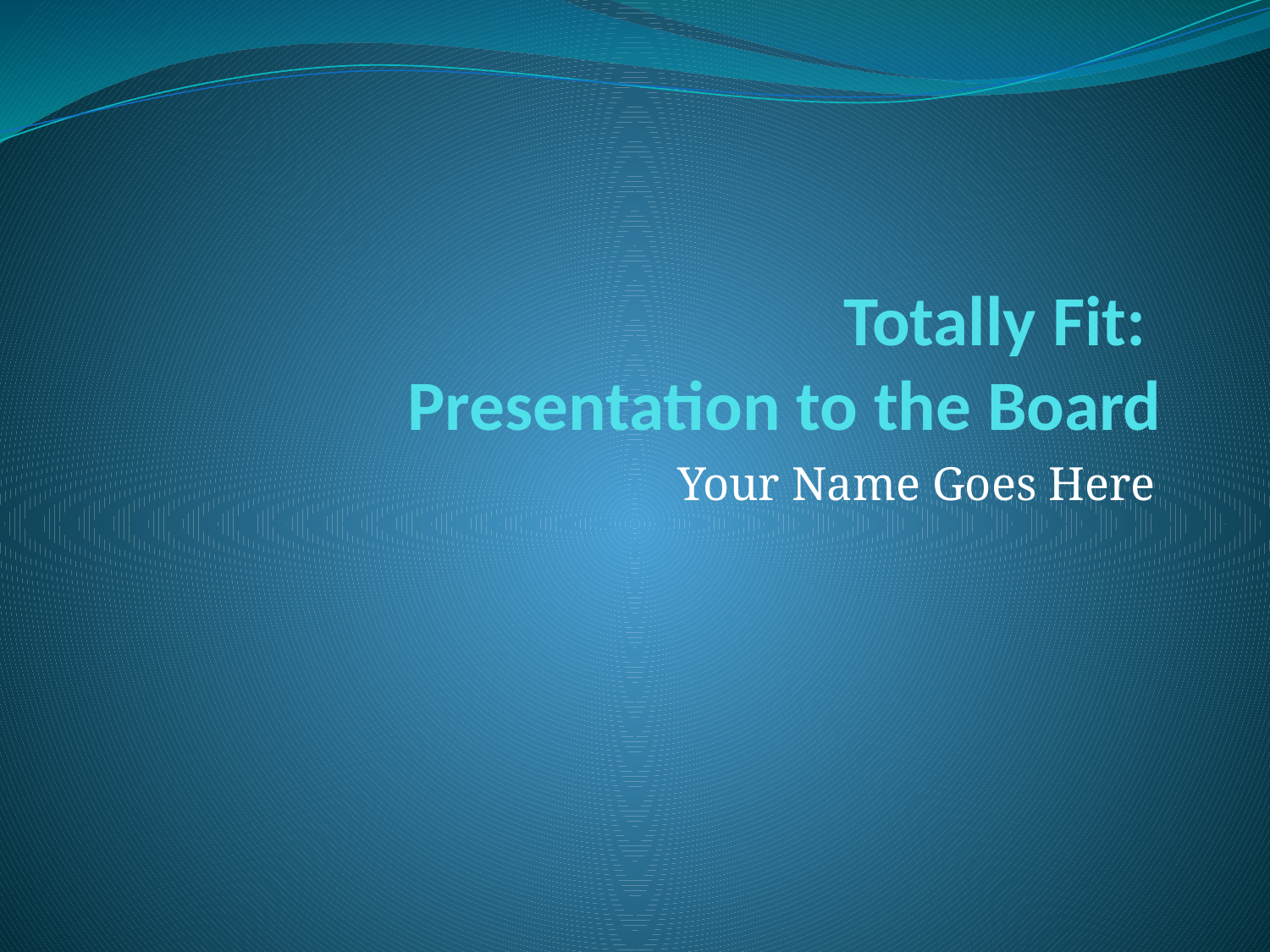

# Totally Fit: Presentation to the Board
Your Name Goes Here